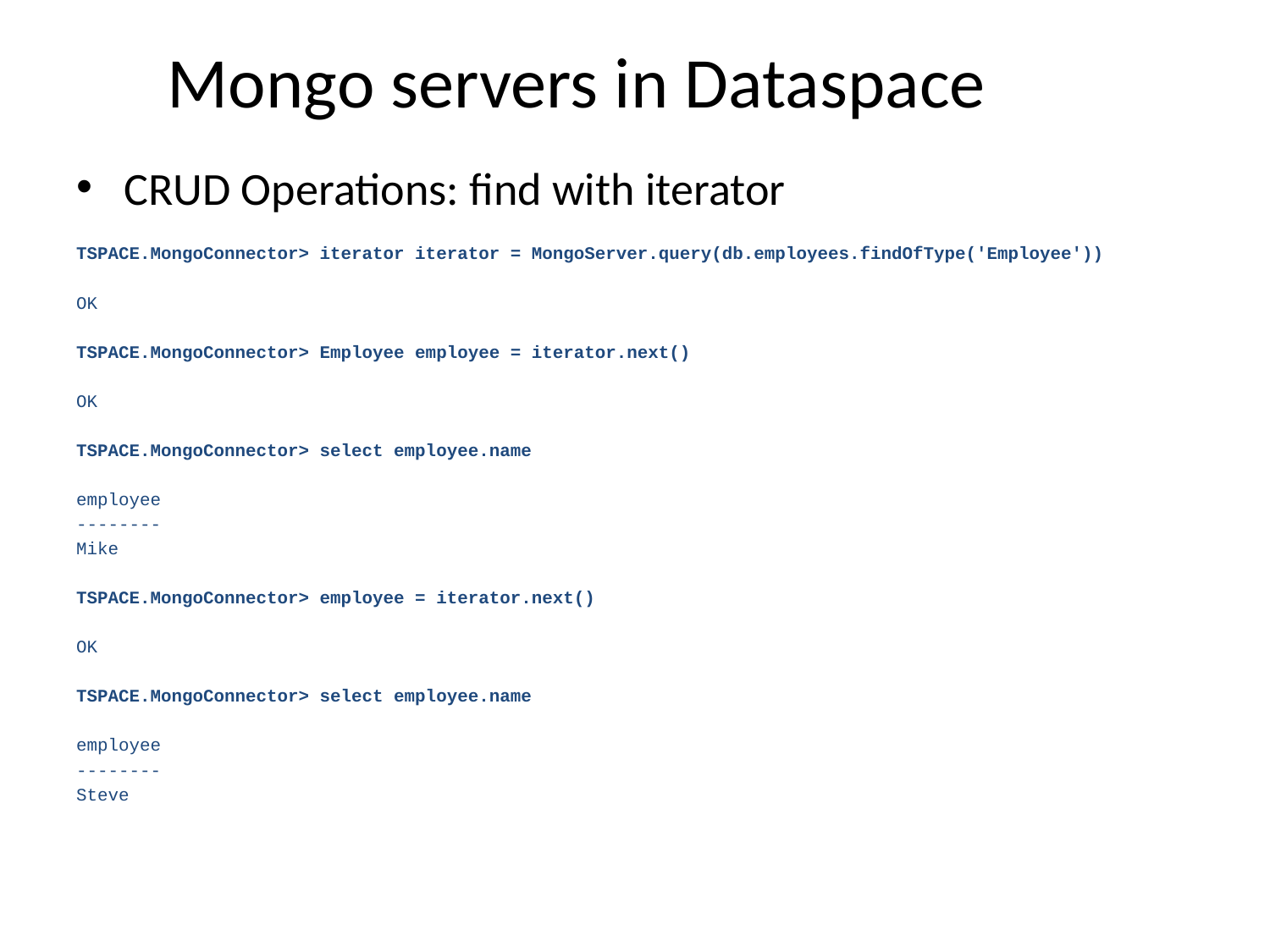

# Mongo servers in Dataspace
CRUD Operations: find with iterator

TSPACE.MongoConnector> iterator iterator = MongoServer.query(db.employees.findOfType('Employee'))

OK

TSPACE.MongoConnector> Employee employee = iterator.next()

OK

TSPACE.MongoConnector> select employee.name

employee
--------
Mike

TSPACE.MongoConnector> employee = iterator.next()

OK

TSPACE.MongoConnector> select employee.name

employee
--------
Steve